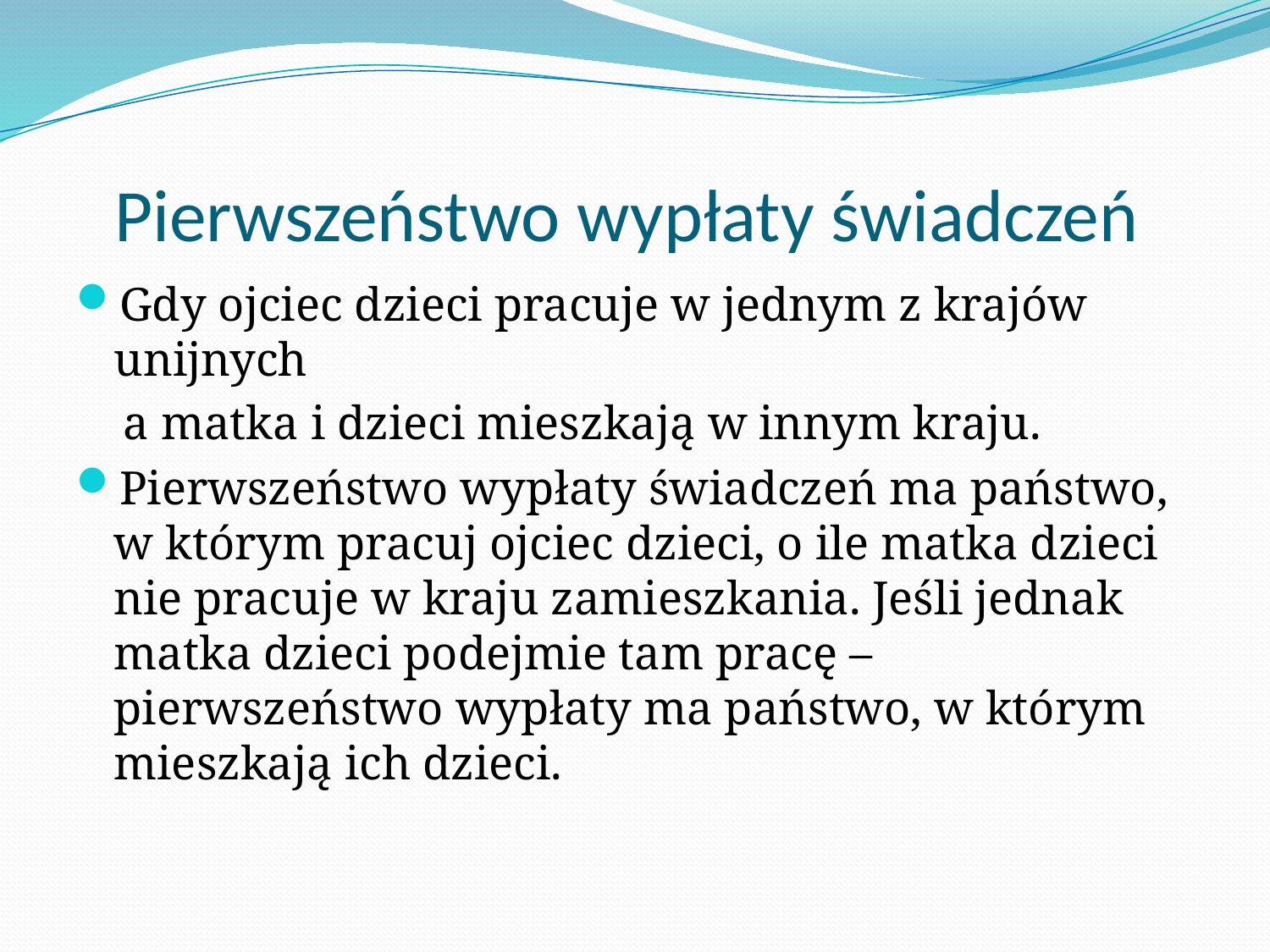

# Pierwszeństwo wypłaty świadczeń
Gdy ojciec dzieci pracuje w jednym z krajów unijnych
    a matka i dzieci mieszkają w innym kraju.
Pierwszeństwo wypłaty świadczeń ma państwo,
w którym pracuj ojciec dzieci, o ile matka dzieci nie pracuje w kraju zamieszkania. Jeśli jednak matka dzieci podejmie tam pracę – pierwszeństwo wypłaty ma państwo, w którym mieszkają ich dzieci.